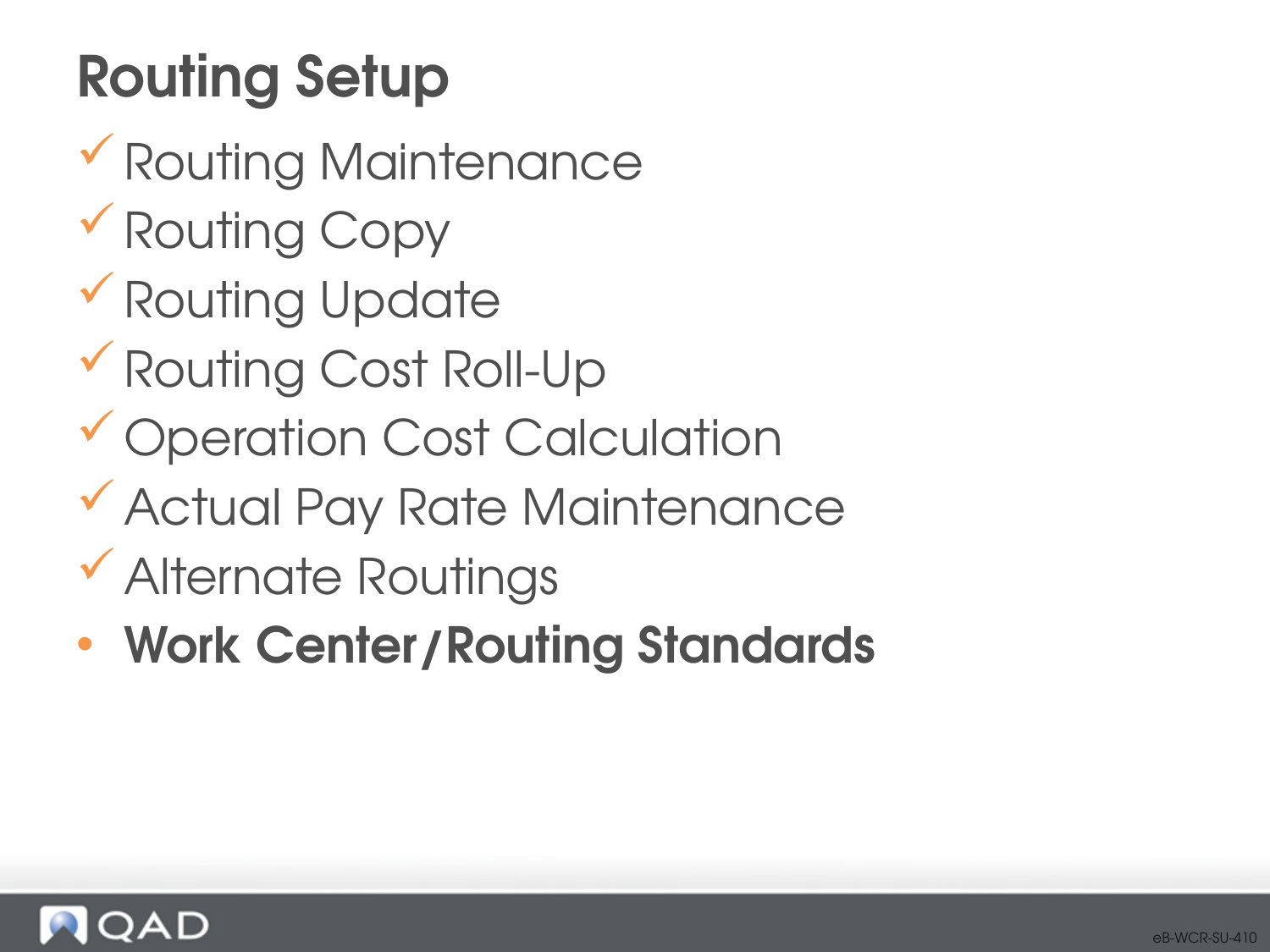

# Routing Setup
Routing Maintenance
Routing Copy
Routing Update
Routing Cost Roll-Up
Operation Cost Calculation
Actual Pay Rate Maintenance
Alternate Routings
Work Center/Routing Standards
eB-WCR-SU-410